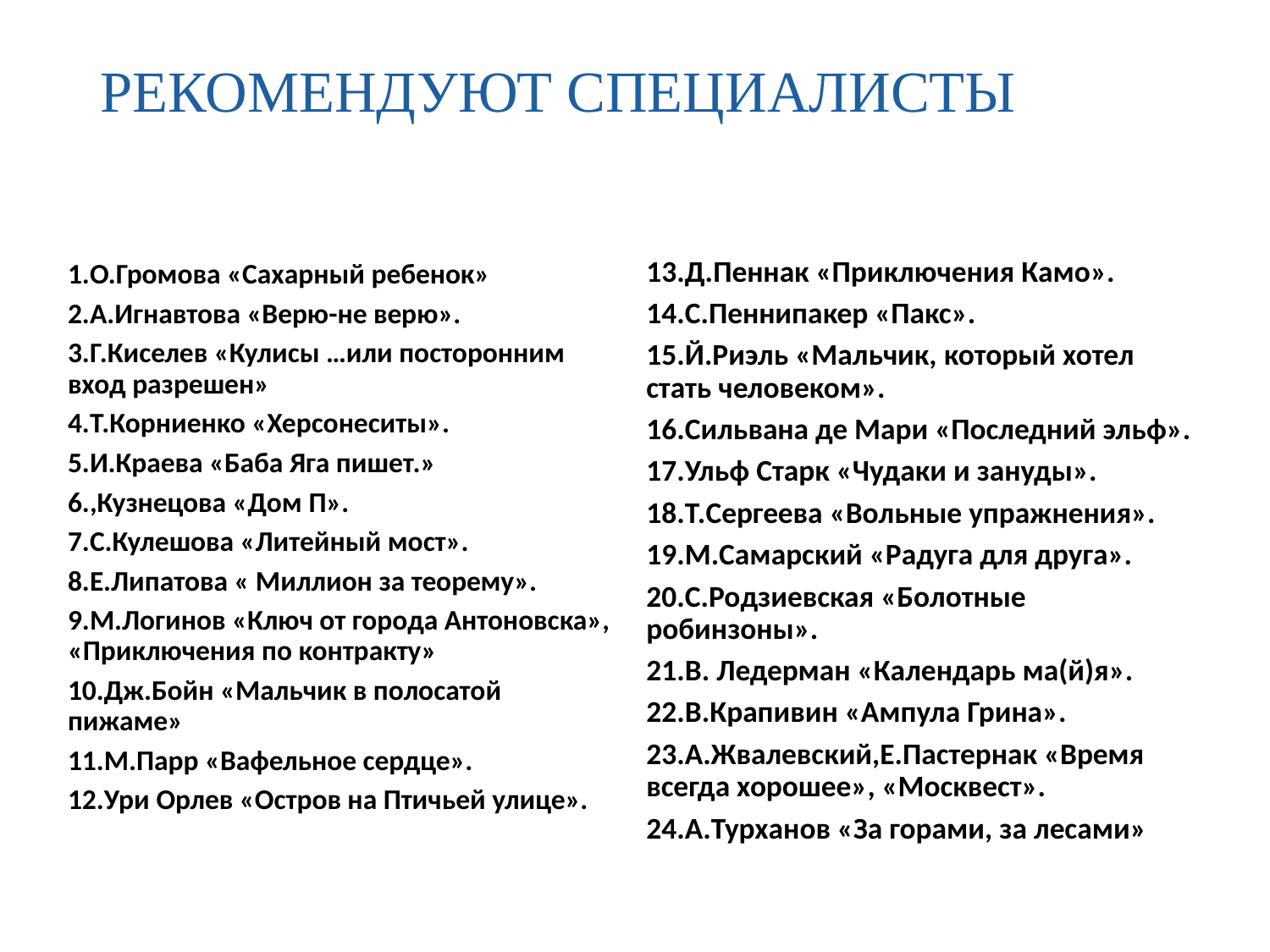

# РЕКОМЕНДУЮТ СПЕЦИАЛИСТЫ
13.Д.Пеннак «Приключения Камо».
14.С.Пеннипакер «Пакс».
15.Й.Риэль «Мальчик, который хотел стать человеком».
16.Сильвана де Мари «Последний эльф».
17.Ульф Старк «Чудаки и зануды».
18.Т.Сергеева «Вольные упражнения».
19.М.Самарский «Радуга для друга».
20.С.Родзиевская «Болотные робинзоны».
21.В. Ледерман «Календарь ма(й)я».
22.В.Крапивин «Ампула Грина».
23.А.Жвалевский,Е.Пастернак «Время всегда хорошее», «Москвест».
24.А.Турханов «За горами, за лесами»

1.О.Громова «Сахарный ребенок»
2.А.Игнавтова «Верю-не верю».
3.Г.Киселев «Кулисы …или посторонним вход разрешен»
4.Т.Корниенко «Херсонеситы».
5.И.Краева «Баба Яга пишет.»
6.,Кузнецова «Дом П».
7.С.Кулешова «Литейный мост».
8.Е.Липатова « Миллион за теорему».
9.М.Логинов «Ключ от города Антоновска», «Приключения по контракту»
10.Дж.Бойн «Мальчик в полосатой пижаме»
11.М.Парр «Вафельное сердце».
12.Ури Орлев «Остров на Птичьей улице».